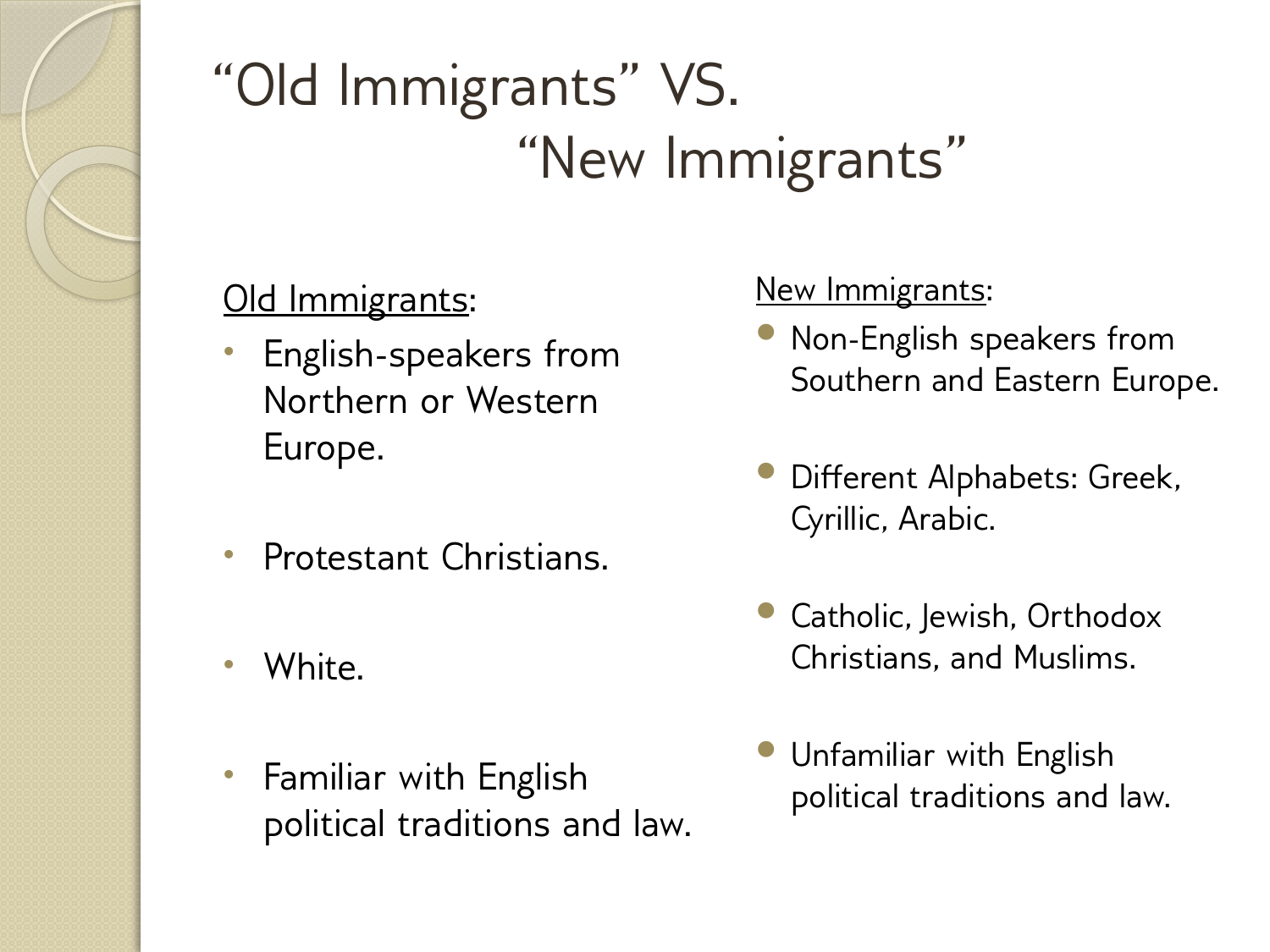

# “Old Immigrants” VS. “New Immigrants”

Old Immigrants:
English-speakers from Northern or Western Europe.

Protestant Christians.

White.

Familiar with English political traditions and law.

New Immigrants:
Non-English speakers from Southern and Eastern Europe.

Different Alphabets: Greek, Cyrillic, Arabic.

Catholic, Jewish, Orthodox Christians, and Muslims.

Unfamiliar with English political traditions and law.